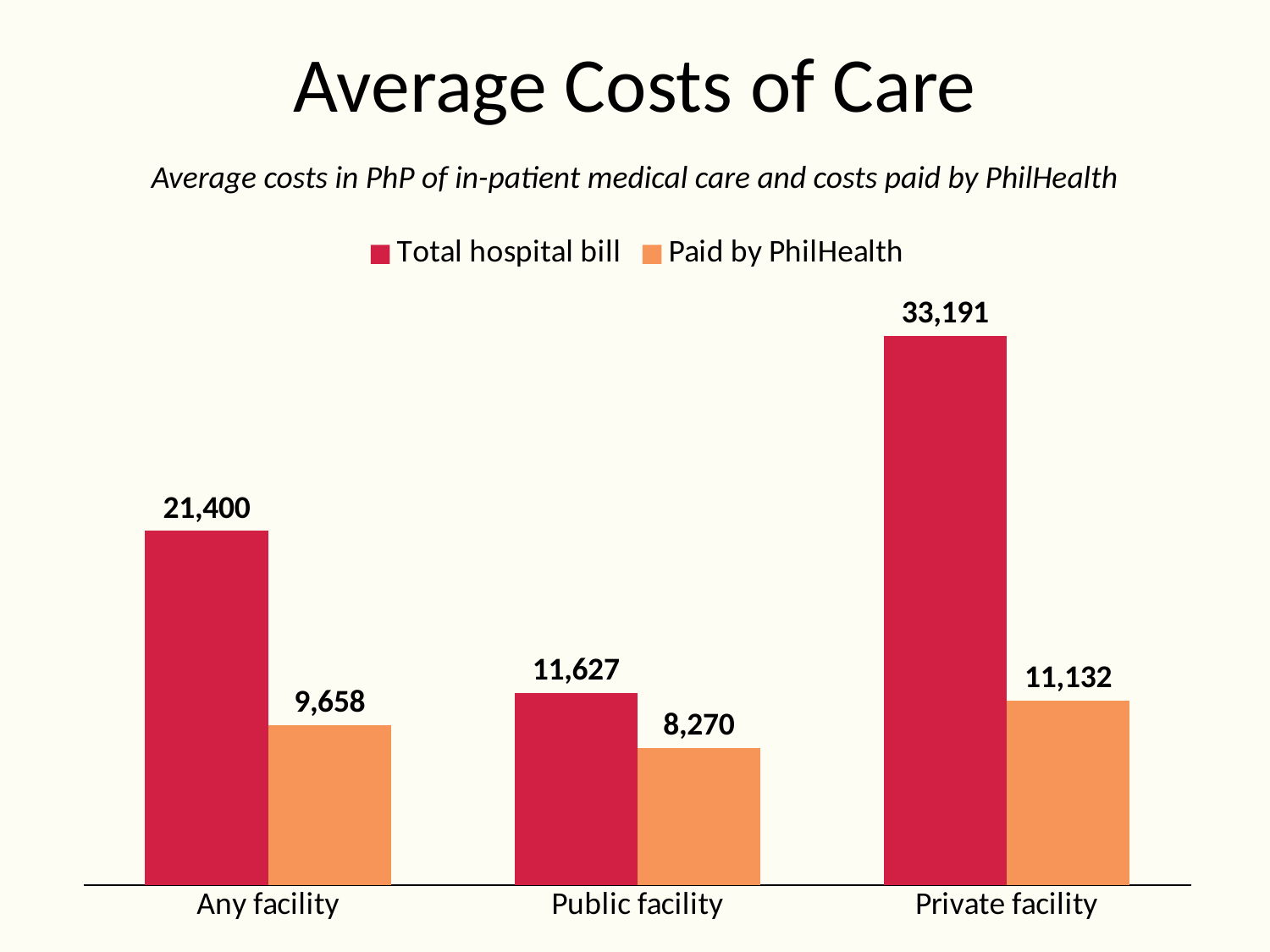

# Average Costs of Care
Average costs in PhP of in-patient medical care and costs paid by PhilHealth

### Chart

| Category | Total hospital bill | Paid by PhilHealth |
|---|---|---|
| Any facility | 21400.0 | 9658.0 |
| Public facility | 11627.0 | 8270.0 |
| Private facility | 33191.0 | 11132.0 |